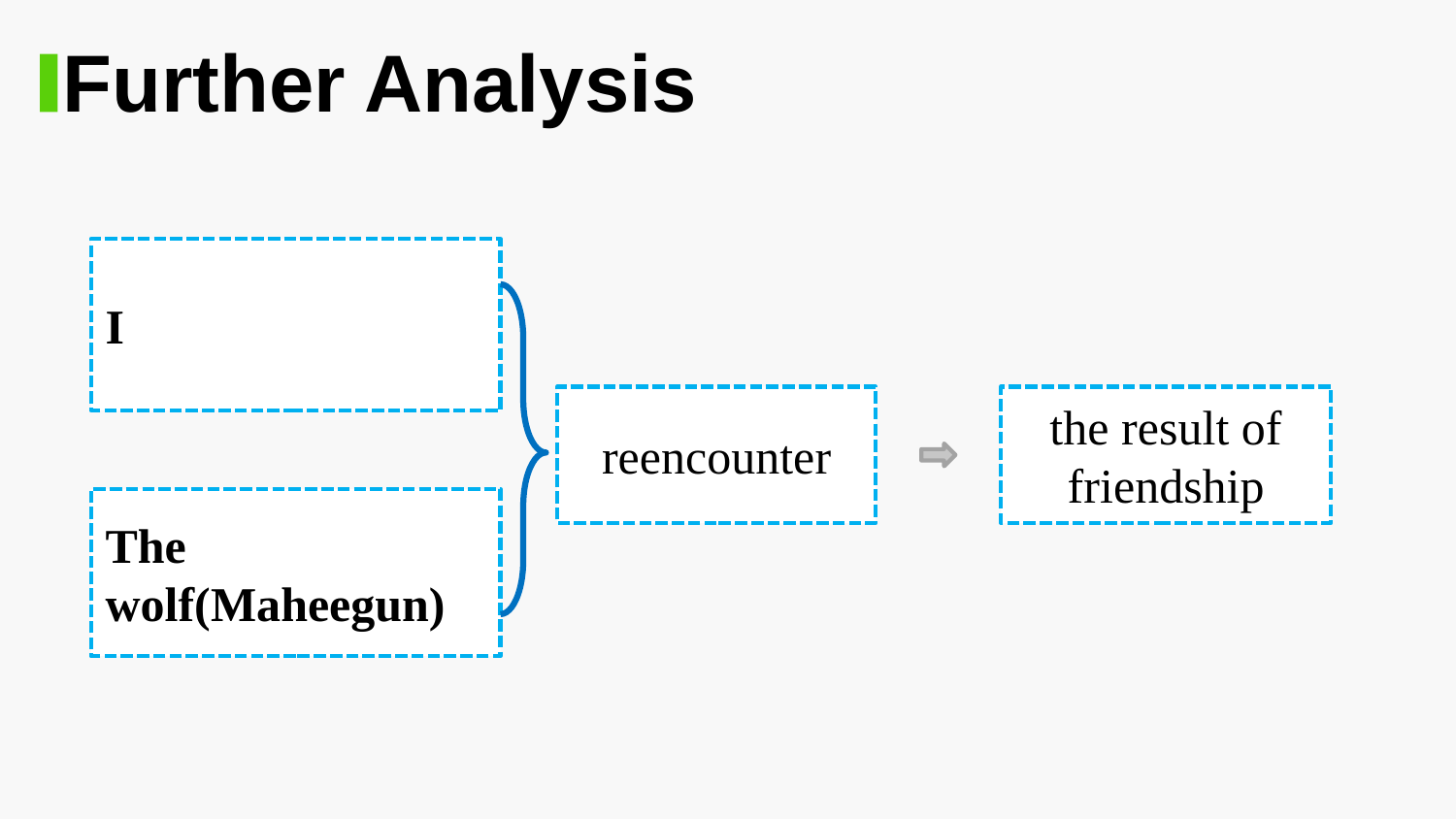

Further Analysis

I

reencounter
the result of friendship

The wolf(Maheegun)